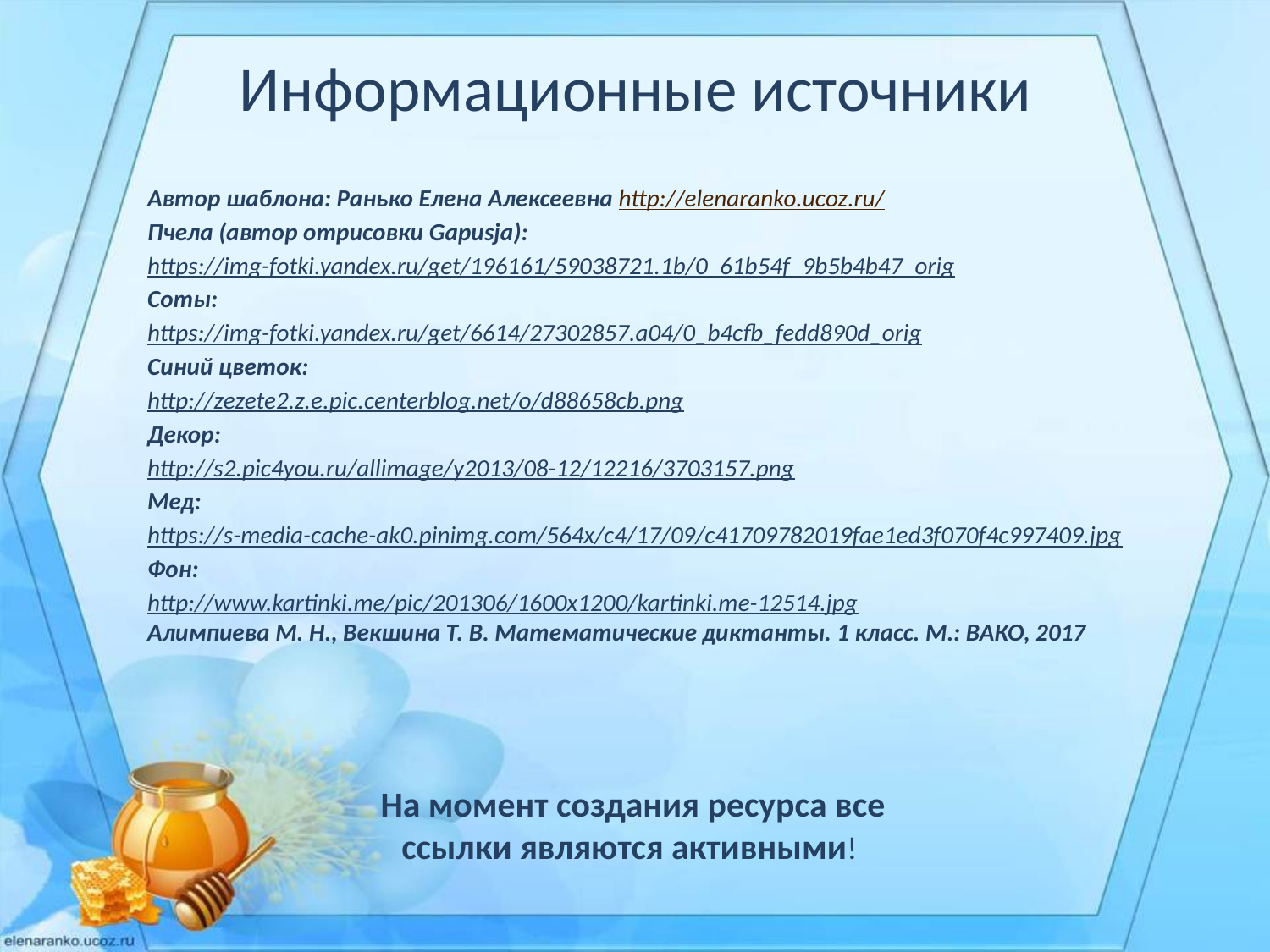

# Информационные источники
Автор шаблона: Ранько Елена Алексеевна http://elenaranko.ucoz.ru/
Пчела (автор отрисовки Gapusja):
https://img-fotki.yandex.ru/get/196161/59038721.1b/0_61b54f_9b5b4b47_orig
Соты:
https://img-fotki.yandex.ru/get/6614/27302857.a04/0_b4cfb_fedd890d_orig
Синий цветок:
http://zezete2.z.e.pic.centerblog.net/o/d88658cb.png
Декор:
http://s2.pic4you.ru/allimage/y2013/08-12/12216/3703157.png
Мед:
https://s-media-cache-ak0.pinimg.com/564x/c4/17/09/c41709782019fae1ed3f070f4c997409.jpg
Фон:
http://www.kartinki.me/pic/201306/1600x1200/kartinki.me-12514.jpg
Алимпиева М. Н., Векшина Т. В. Математические диктанты. 1 класс. М.: ВАКО, 2017
На момент создания ресурса все ссылки являются активными!